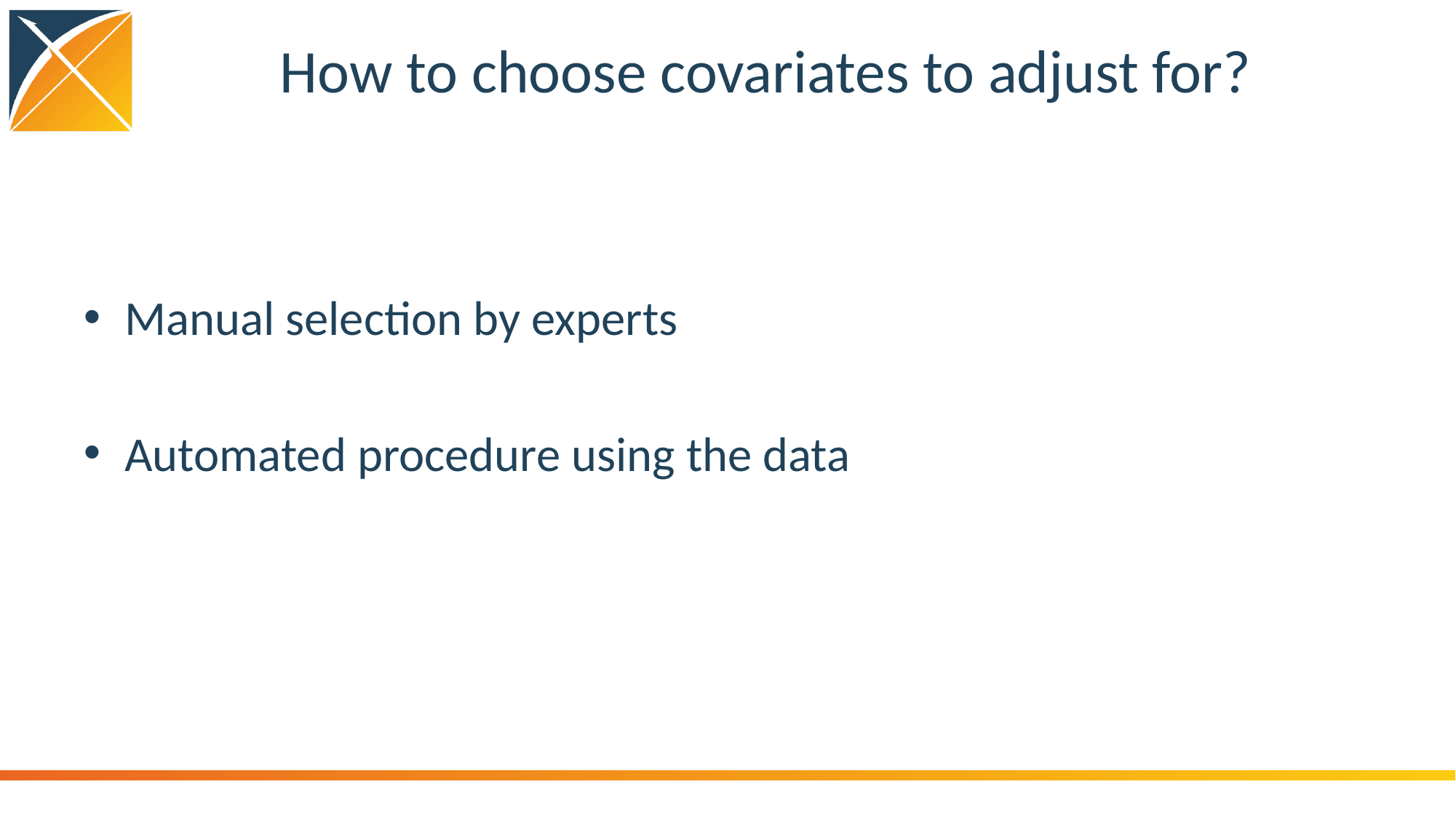

# How to choose covariates to adjust for?

Manual selection by experts

Automated procedure using the data